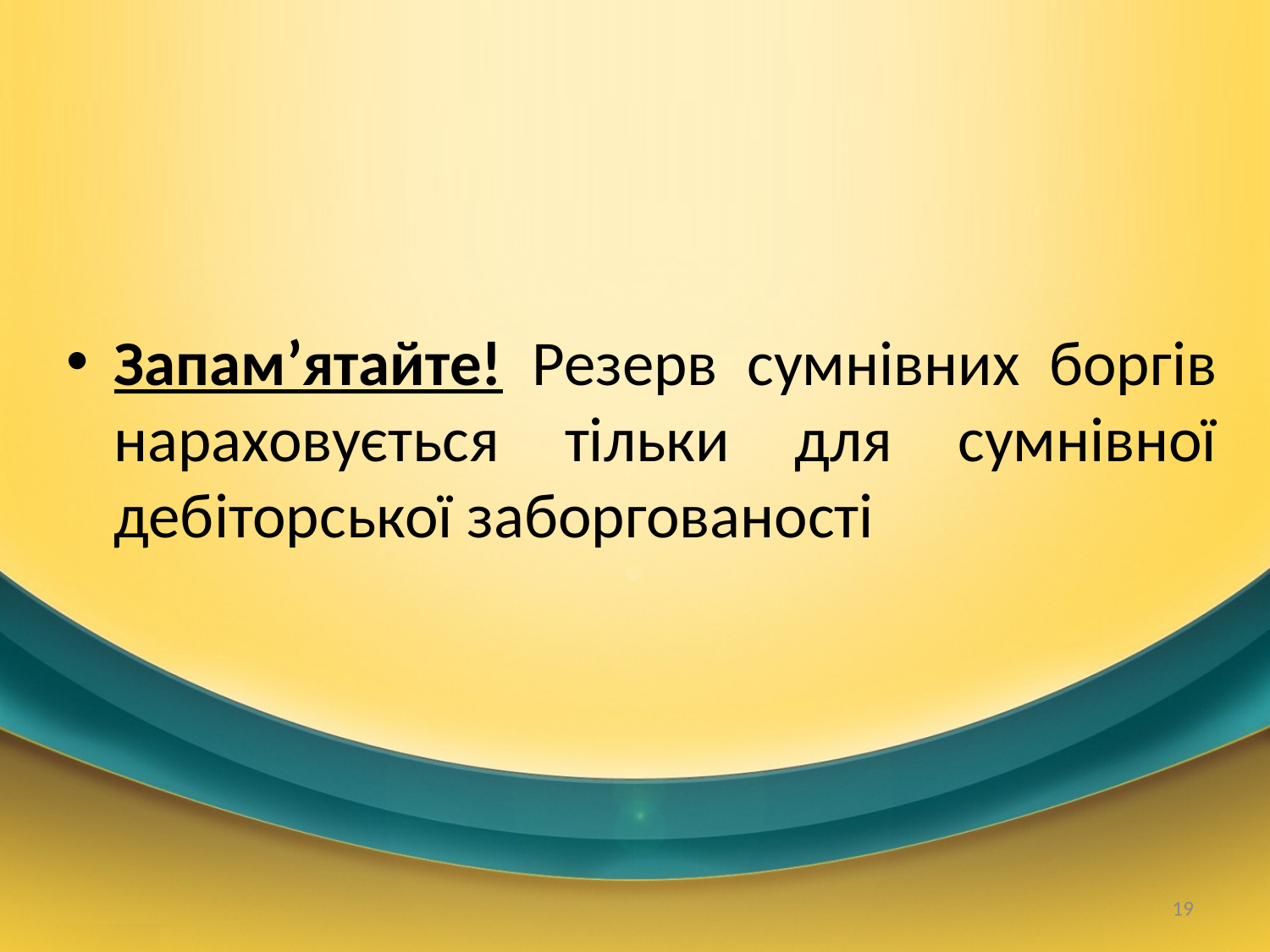

Запам’ятайте! Резерв сумнівних боргів нараховується тільки для сумнівної дебіторської заборгованості
19